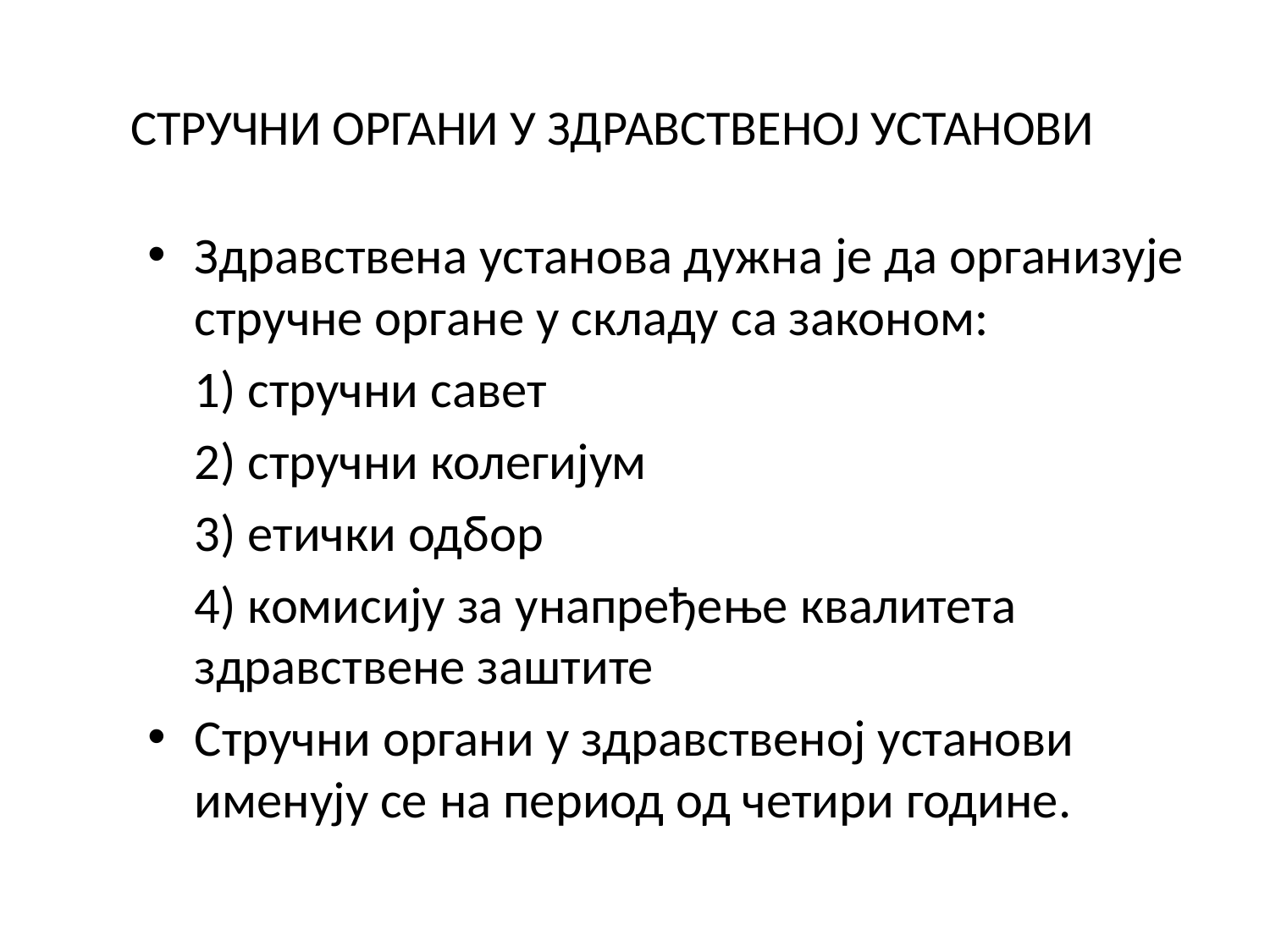

# СТРУЧНИ ОРГАНИ У ЗДРАВСТВЕНОЈ УСТАНОВИ
Здравствена установа дужна је да организује стручне органе у складу са законом:
	1) стручни савет
	2) стручни колегијум
	3) етички одбор
	4) комисију за унапређење квалитета здравствене заштите
Стручни органи у здравственој установи именују се на период од четири године.